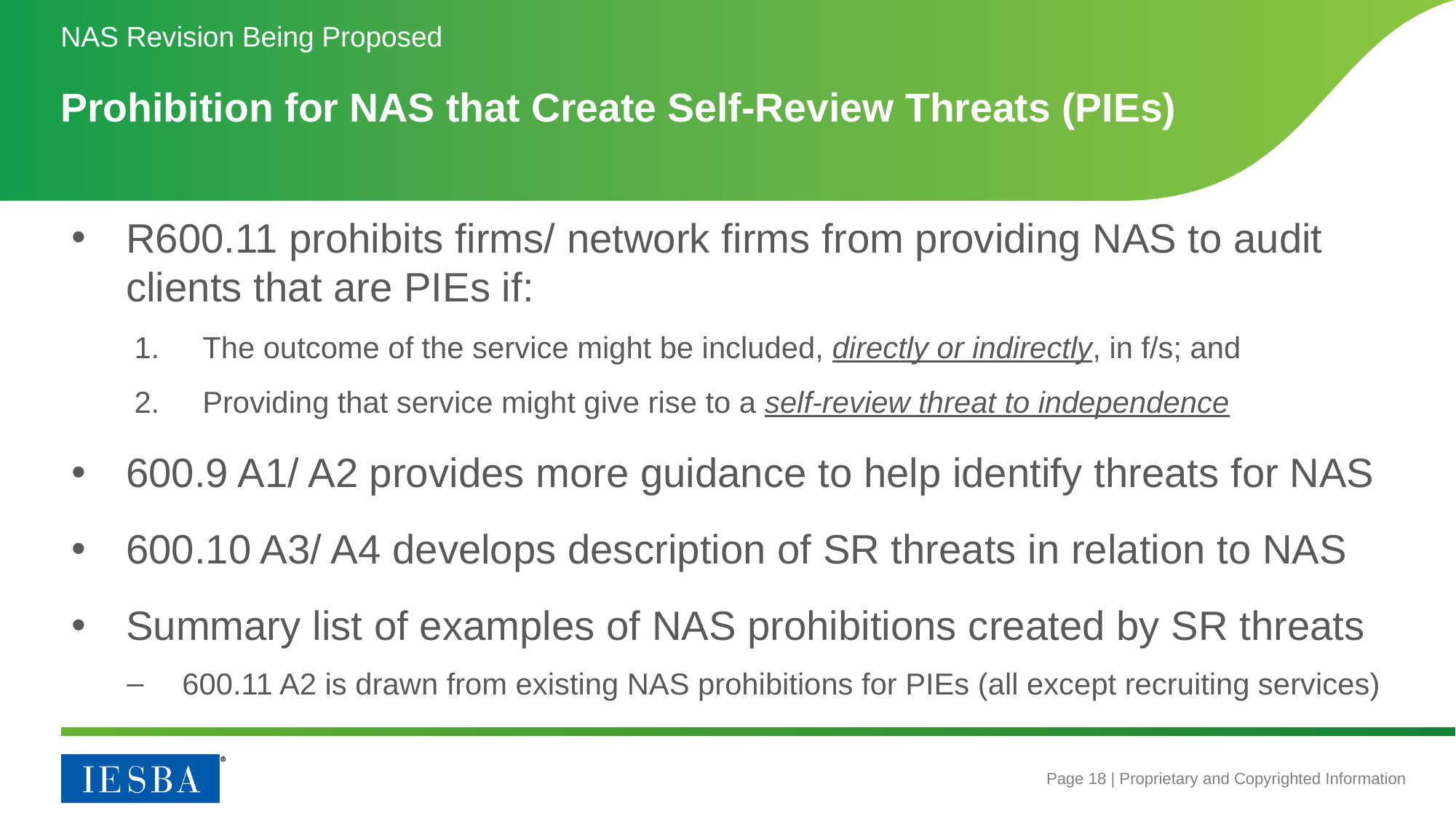

NAS Revision Being Proposed
# Prohibition for NAS that Create Self-Review Threats (PIEs)
R600.11 prohibits firms/ network firms from providing NAS to audit clients that are PIEs if:
The outcome of the service might be included, directly or indirectly, in f/s; and
Providing that service might give rise to a self-review threat to independence
600.9 A1/ A2 provides more guidance to help identify threats for NAS
600.10 A3/ A4 develops description of SR threats in relation to NAS
Summary list of examples of NAS prohibitions created by SR threats
600.11 A2 is drawn from existing NAS prohibitions for PIEs (all except recruiting services)